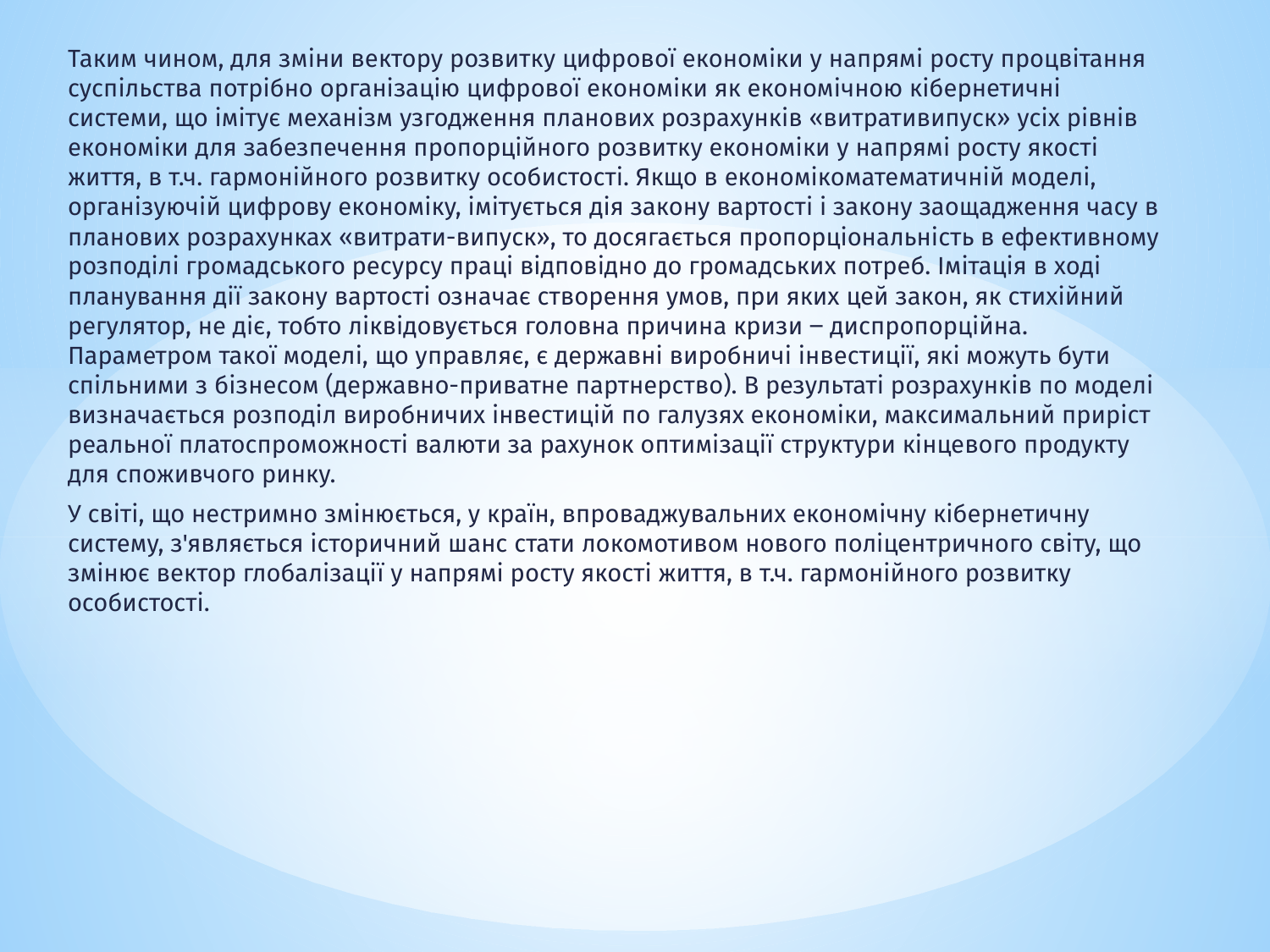

Таким чином, для зміни вектору розвитку цифрової економіки у напрямі росту процвітання суспільства потрібно організацію цифрової економіки як економічною кібернетичні системи, що імітує механізм узгодження планових розрахунків «витративипуск» усіх рівнів економіки для забезпечення пропорційного розвитку економіки у напрямі росту якості життя, в т.ч. гармонійного розвитку особистості. Якщо в економікоматематичній моделі, організуючій цифрову економіку, імітується дія закону вартості і закону заощадження часу в планових розрахунках «витрати-випуск», то досягається пропорціональність в ефективному розподілі громадського ресурсу праці відповідно до громадських потреб. Імітація в ході планування дії закону вартості означає створення умов, при яких цей закон, як стихійний регулятор, не діє, тобто ліквідовується головна причина кризи ‒ диспропорційна. Параметром такої моделі, що управляє, є державні виробничі інвестиції, які можуть бути спільними з бізнесом (державно-приватне партнерство). В результаті розрахунків по моделі визначається розподіл виробничих інвестицій по галузях економіки, максимальний приріст реальної платоспроможності валюти за рахунок оптимізації структури кінцевого продукту для споживчого ринку.
У світі, що нестримно змінюється, у країн, впроваджувальних економічну кібернетичну систему, з'являється історичний шанс стати локомотивом нового поліцентричного світу, що змінює вектор глобалізації у напрямі росту якості життя, в т.ч. гармонійного розвитку особистості.